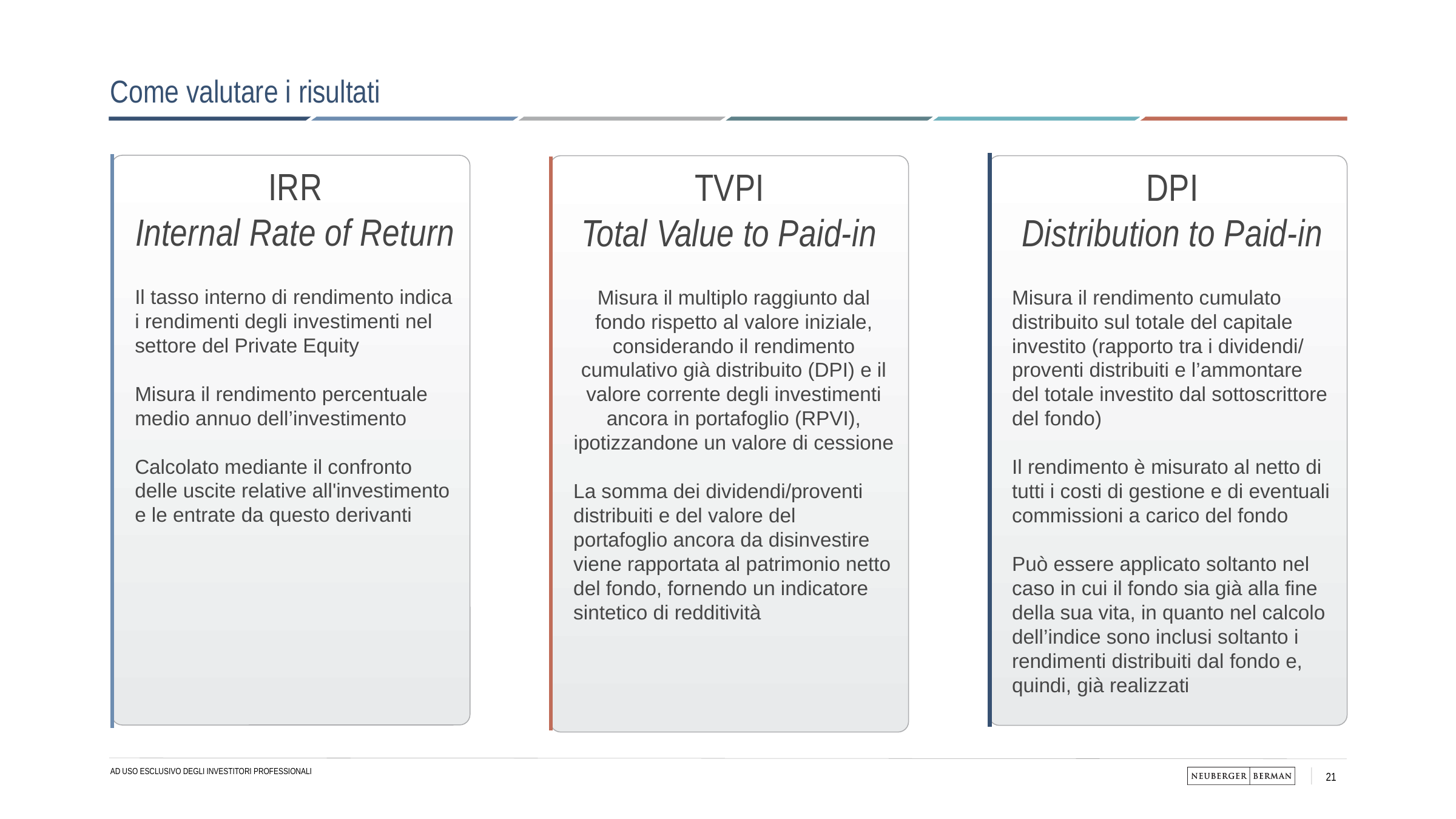

# Come valutare i risultati
IRR
Internal Rate of Return

Il tasso interno di rendimento indica i rendimenti degli investimenti nel settore del Private Equity

Misura il rendimento percentuale medio annuo dell’investimento

Calcolato mediante il confronto delle uscite relative all'investimento e le entrate da questo derivanti

TVPI
Total Value to Paid-in
Misura il multiplo raggiunto dal fondo rispetto al valore iniziale, considerando il rendimento cumulativo già distribuito (DPI) e il valore corrente degli investimenti ancora in portafoglio (RPVI), ipotizzandone un valore di cessione

La somma dei dividendi/proventi distribuiti e del valore del portafoglio ancora da disinvestire viene rapportata al patrimonio netto del fondo, fornendo un indicatore sintetico di redditività

DPI
Distribution to Paid-in

Misura il rendimento cumulato distribuito sul totale del capitale investito (rapporto tra i dividendi/ proventi distribuiti e l’ammontare del totale investito dal sottoscrittore del fondo)

Il rendimento è misurato al netto di tutti i costi di gestione e di eventuali commissioni a carico del fondo

Può essere applicato soltanto nel caso in cui il fondo sia già alla fine della sua vita, in quanto nel calcolo dell’indice sono inclusi soltanto i rendimenti distribuiti dal fondo e, quindi, già realizzati